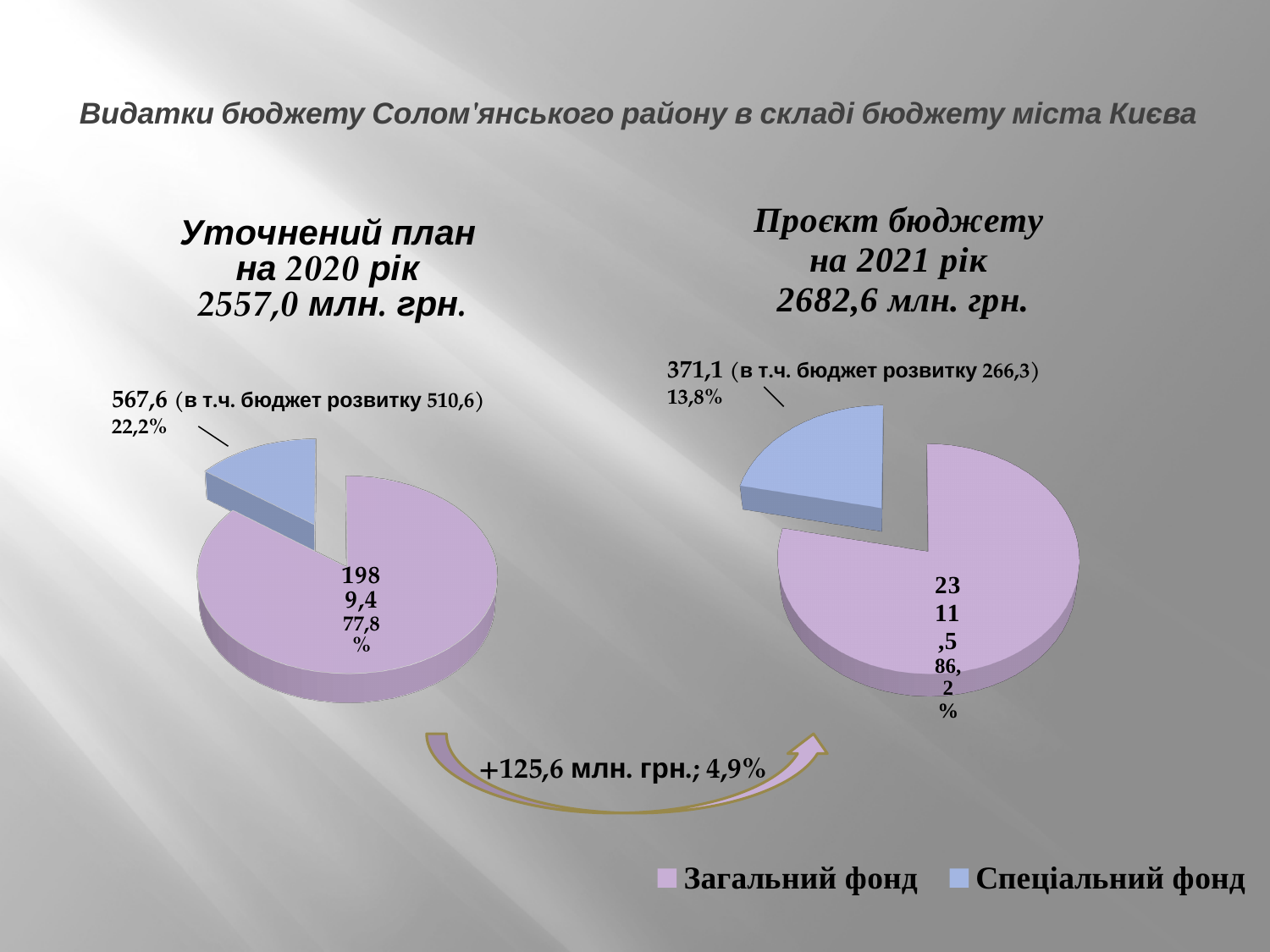

# Видатки бюджету Солом'янського району в складі бюджету міста Києва

[unsupported chart]

[unsupported chart]

371,1 (в т.ч. бюджет розвитку 266,3)
13,8%
567,6 (в т.ч. бюджет розвитку 510,6)
22,2%

+125,6 млн. грн.; 4,9%

### Chart

| Category | Продажи | Продажи |
|---|---|---|
| Загальний фонд | None | None |
| Спеціальний фонд | None | None |